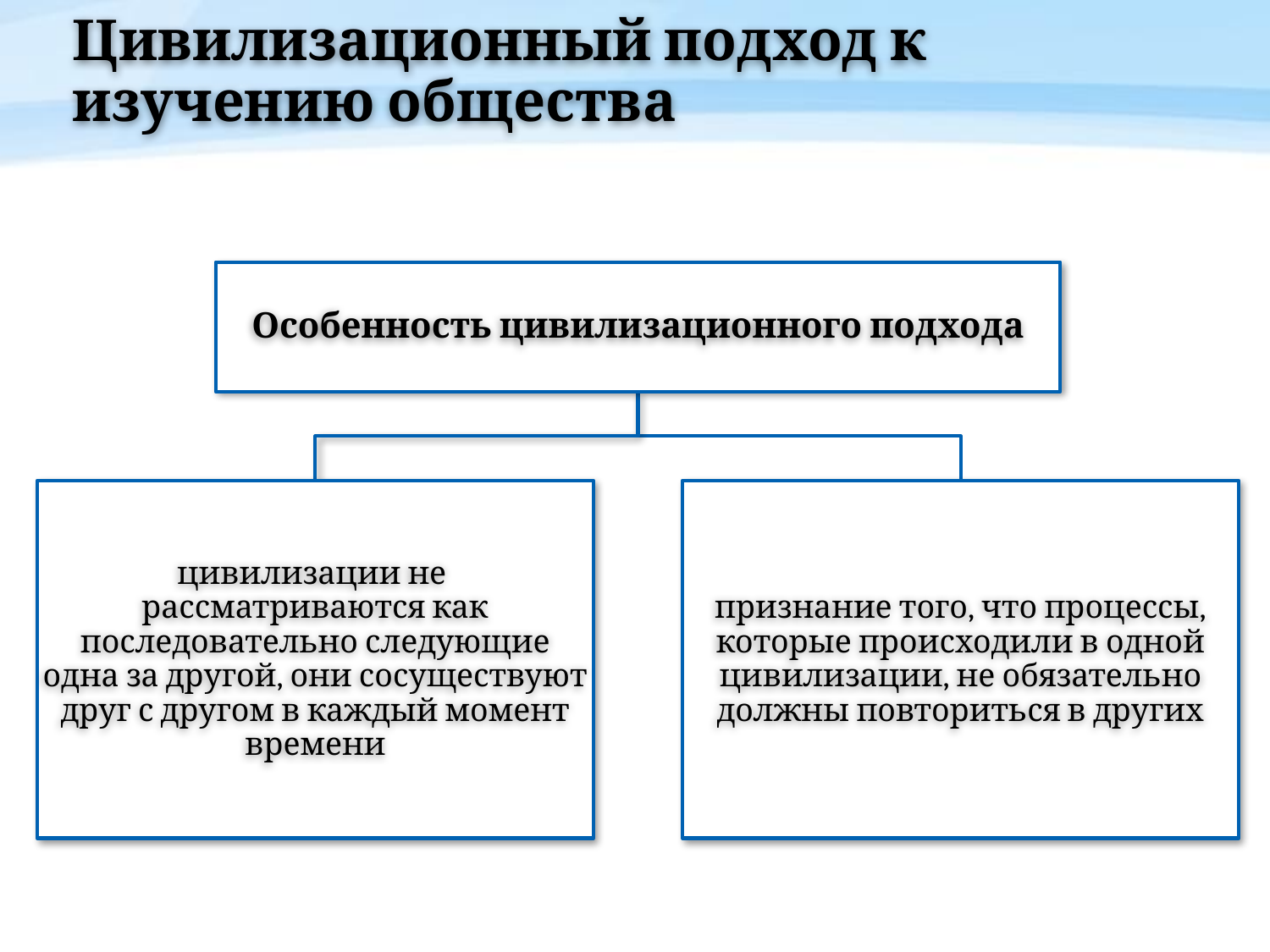

# Цивилизационный подход к изучению общества

Особенность цивилизационного подхода

цивилизации не  рассматриваются как последовательно следующие одна за другой, они сосуществуют друг с другом в каждый момент времени

признание того, что процессы, которые происходили в одной цивилизации, не обязательно должны повториться в других